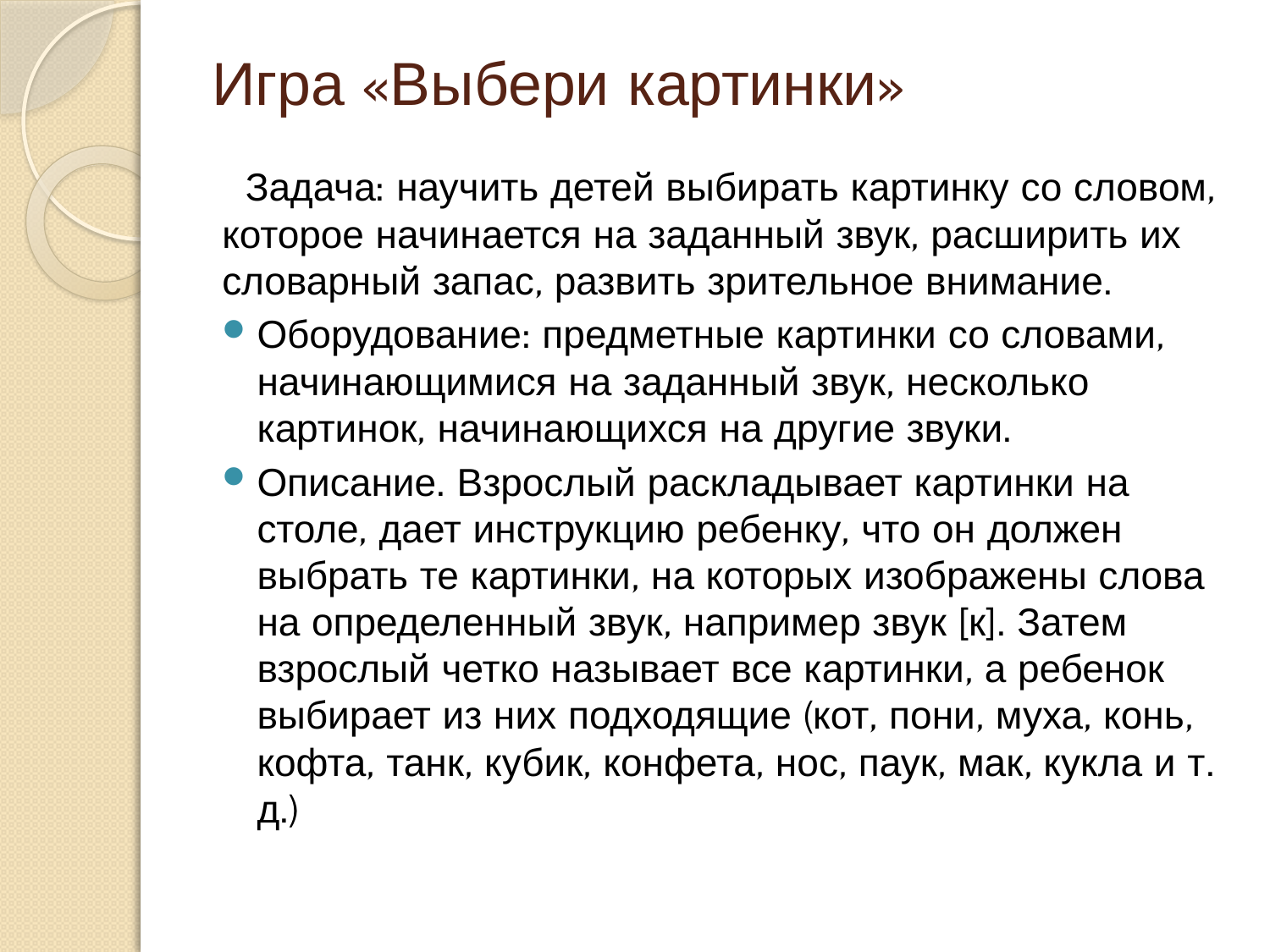

# Игра «Выбери картинки»
  Задача: научить детей выбирать картинку со словом, которое начинается на заданный звук, расширить их словарный запас, развить зрительное внимание.
Оборудование: предметные картинки со словами, начинающимися на заданный звук, несколько картинок, начинающихся на другие звуки.
Описание. Взрослый раскладывает картинки на столе, дает инструкцию ребенку, что он должен выбрать те картинки, на которых изображены слова на определенный звук, например звук [к]. Затем взрослый четко называет все картинки, а ребенок выбирает из них подходящие (кот, пони, муха, конь, кофта, танк, кубик, конфета, нос, паук, мак, кукла и т. д.)